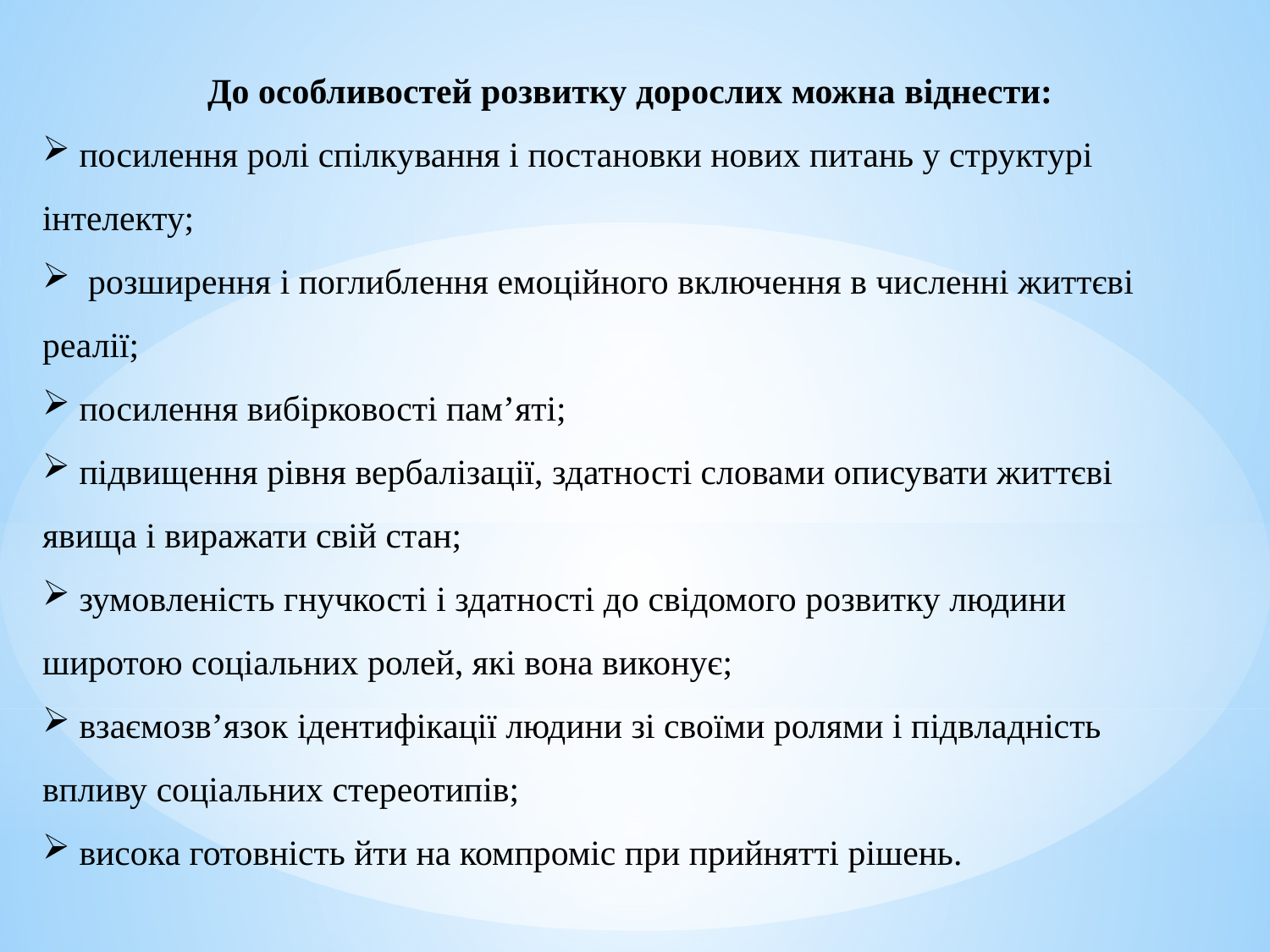

До особливостей розвитку дорослих можна віднести:
 посилення ролі спілкування і постановки нових питань у структурі
інтелекту;
  розширення і поглиблення емоційного включення в численні життєві
реалії;
 посилення вибірковості пам’яті;
 підвищення рівня вербалізації, здатності словами описувати життєві
явища і виражати свій стан;
 зумовленість гнучкості і здатності до свідомого розвитку людини
широтою соціальних ролей, які вона виконує;
 взаємозв’язок ідентифікації людини зі своїми ролями і підвладність
впливу соціальних стереотипів;
 висока готовність йти на компроміс при прийнятті рішень.